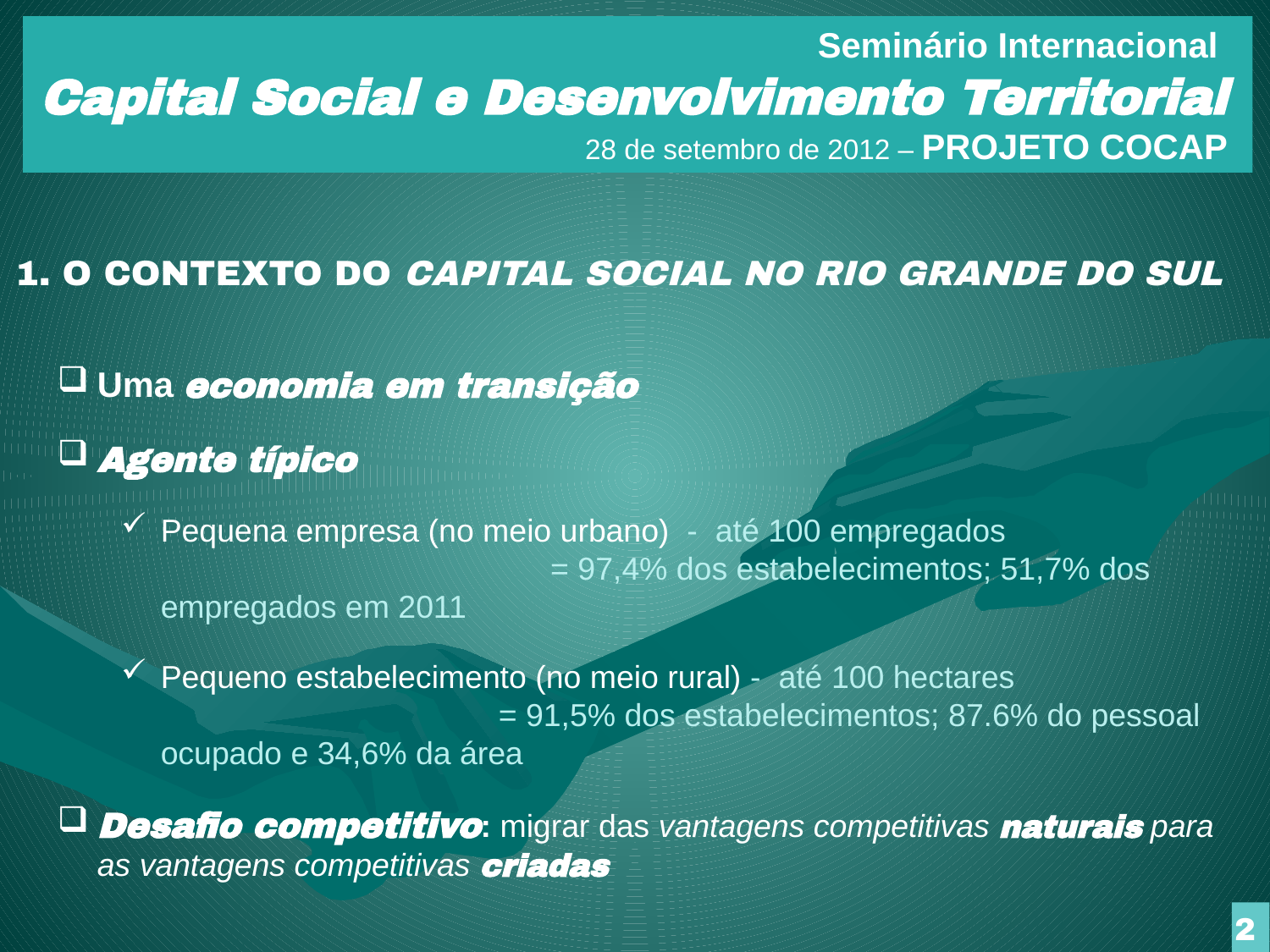

Seminário Internacional
Capital Social e Desenvolvimento Territorial
28 de setembro de 2012 – PROJETO COCAP
1. O CONTEXTO DO CAPITAL SOCIAL NO RIO GRANDE DO SUL
Uma economia em transição
Agente típico
Pequena empresa (no meio urbano)  -  até 100 empregados                                                                     = 97,4% dos estabelecimentos; 51,7% dos empregados em 2011
Pequeno estabelecimento (no meio rural) -  até 100 hectares                                                              = 91,5% dos estabelecimentos; 87.6% do pessoal ocupado e 34,6% da área
Desafio competitivo: migrar das vantagens competitivas naturais para as vantagens competitivas criadas
2